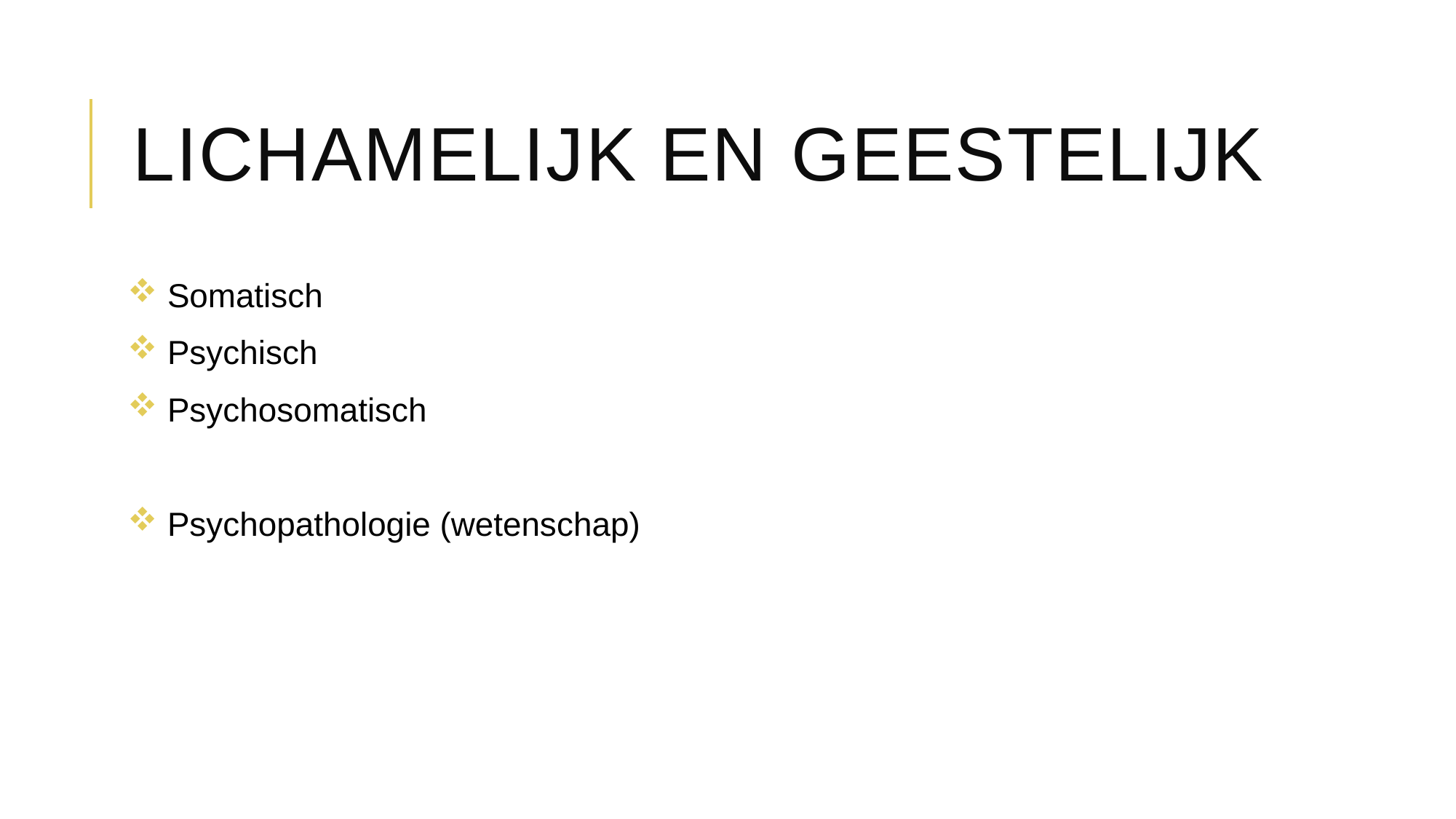

# Lichamelijk en geestelijk
 Somatisch
 Psychisch
 Psychosomatisch

 Psychopathologie (wetenschap)